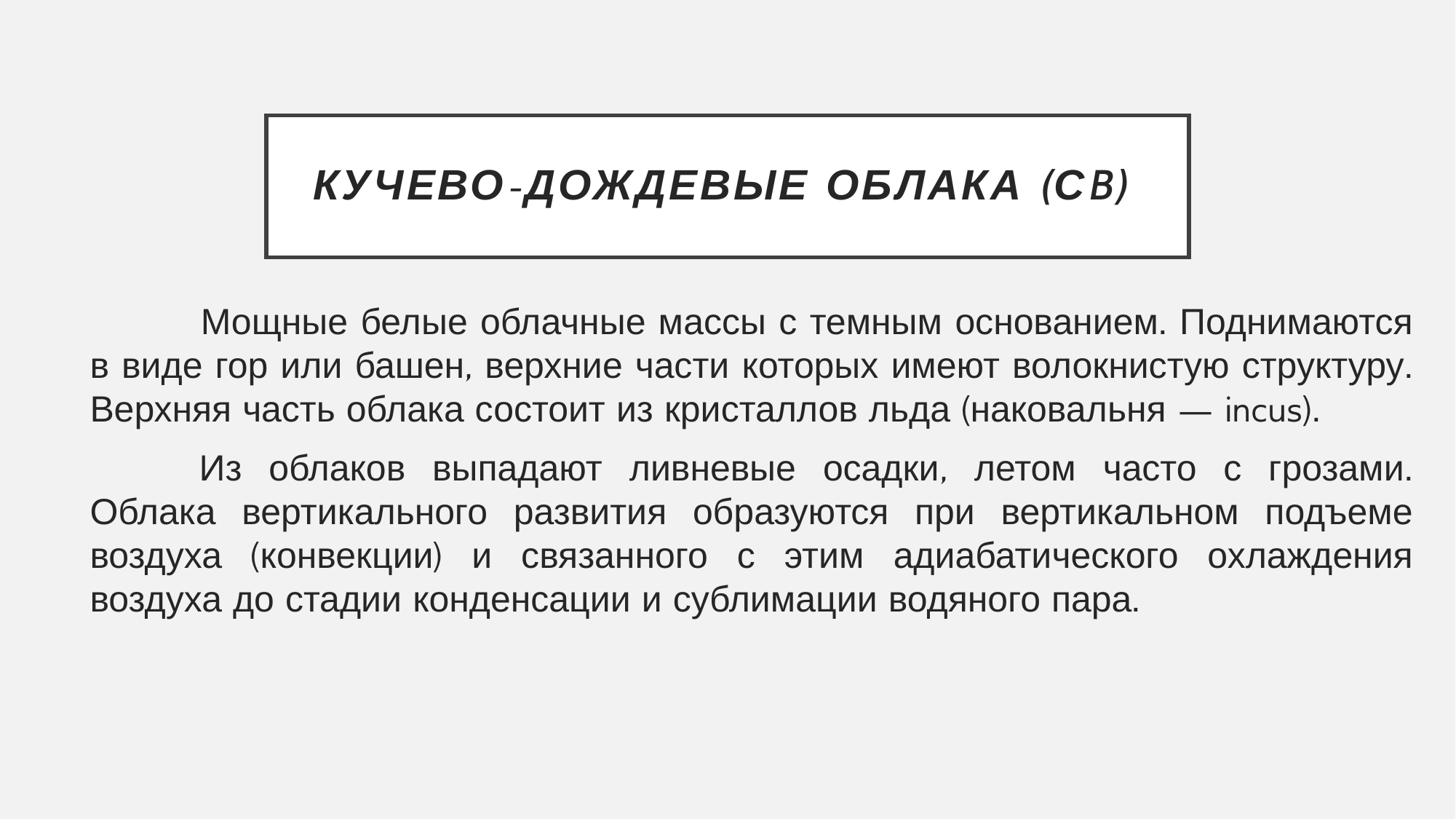

# кучево-дождевые облака (Сb)
 	Мощные белые облачные массы с темным основанием. Поднимаются в виде гор или башен, верхние части которых имеют волокнистую структуру. Верхняя часть облака состоит из кристаллов льда (наковальня — incus).
	Из облаков выпадают ливневые осадки, летом часто с грозами. Облака вертикального развития образуются при вертикальном подъеме воздуха (конвекции) и связанного с этим адиабатического охлаждения воздуха до стадии конденсации и сублимации водяного пара.